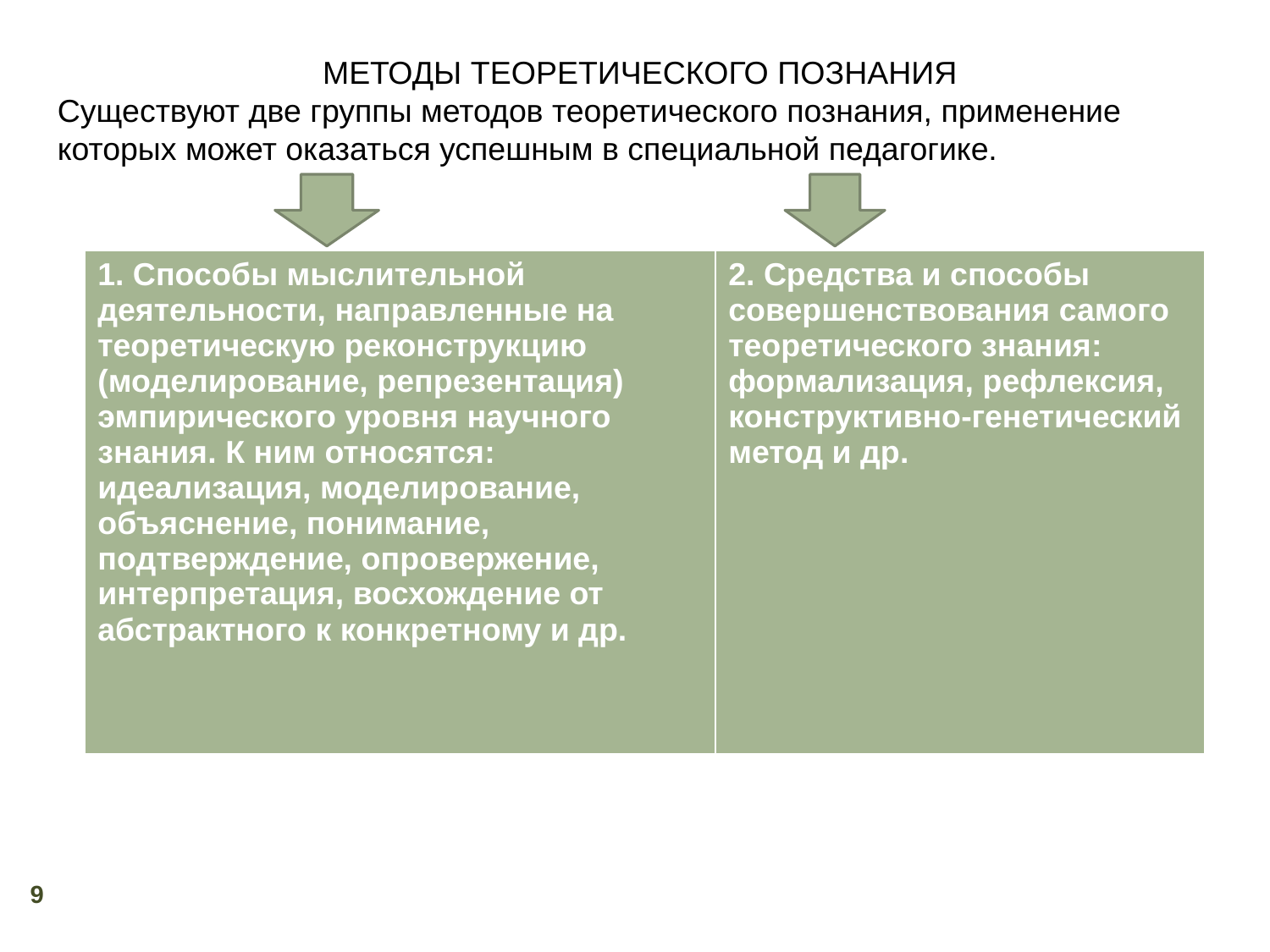

МЕТОДЫ ТЕОРЕТИЧЕСКОГО ПОЗНАНИЯ
Существуют две группы методов теоретического познания, применение которых может оказаться успешным в специальной педагогике.

| 1. Способы мыслительной деятельности, направленные на теоретическую реконструкцию (моделирование, репрезентация) эмпирического уровня научного знания. К ним относятся: идеализация, моделирование, объяснение, понимание, подтверждение, опровержение, интерпретация, восхождение от абстрактного к конкретному и др. | 2. Средства и способы совершенствования самого теоретического знания: формализация, рефлексия, конструктивно-генетический метод и др. |
| --- | --- |
9